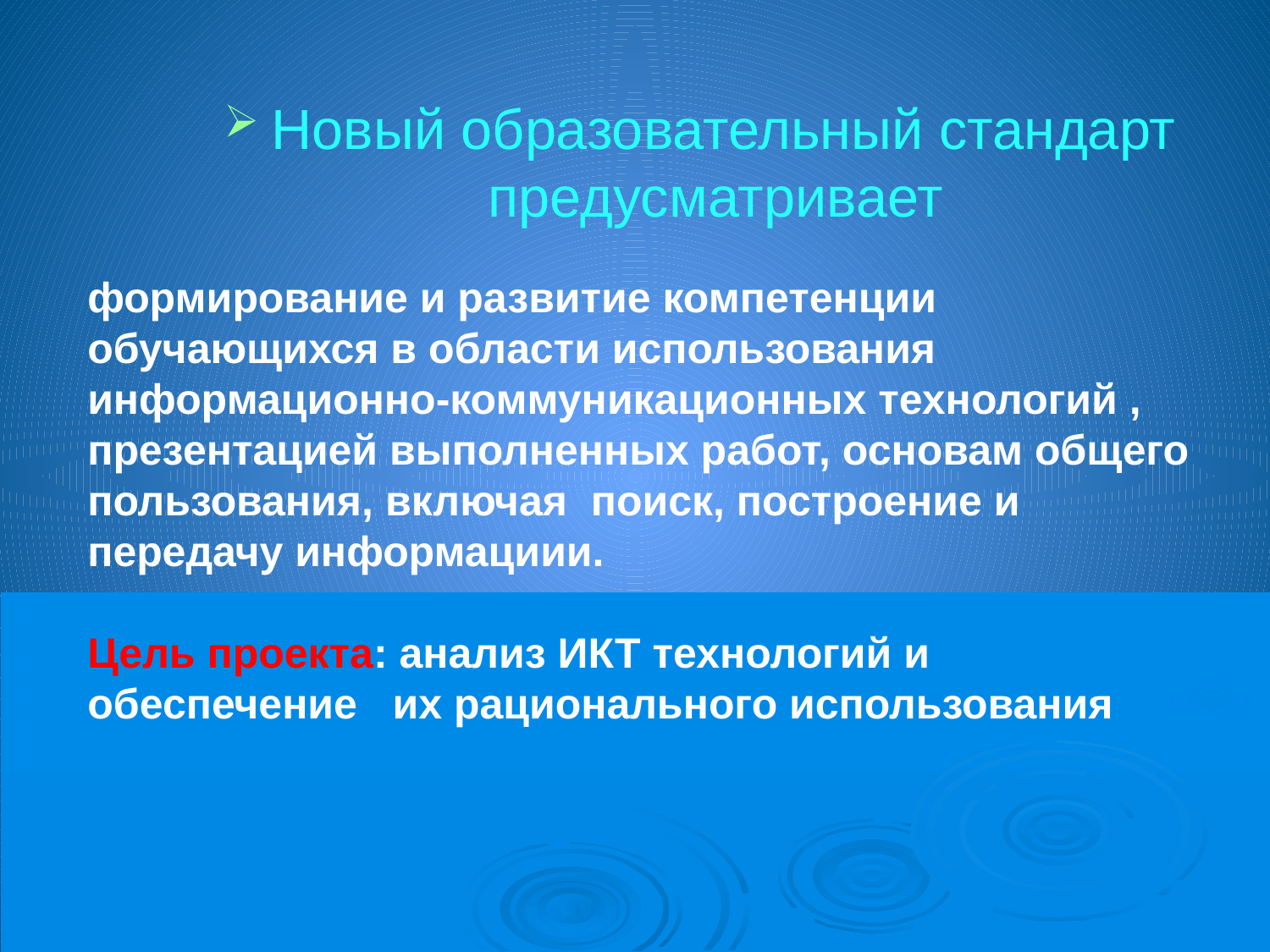

#
Новый образовательный стандарт предусматривает

формирование и развитие компетенции обучающихся в области использования информационно-коммуникационных технологий , презентацией выполненных работ, основам общего пользования, включая  поиск, построение и передачу информациии.

Цель проекта: анализ ИКТ технологий и обеспечение   их рационального использования